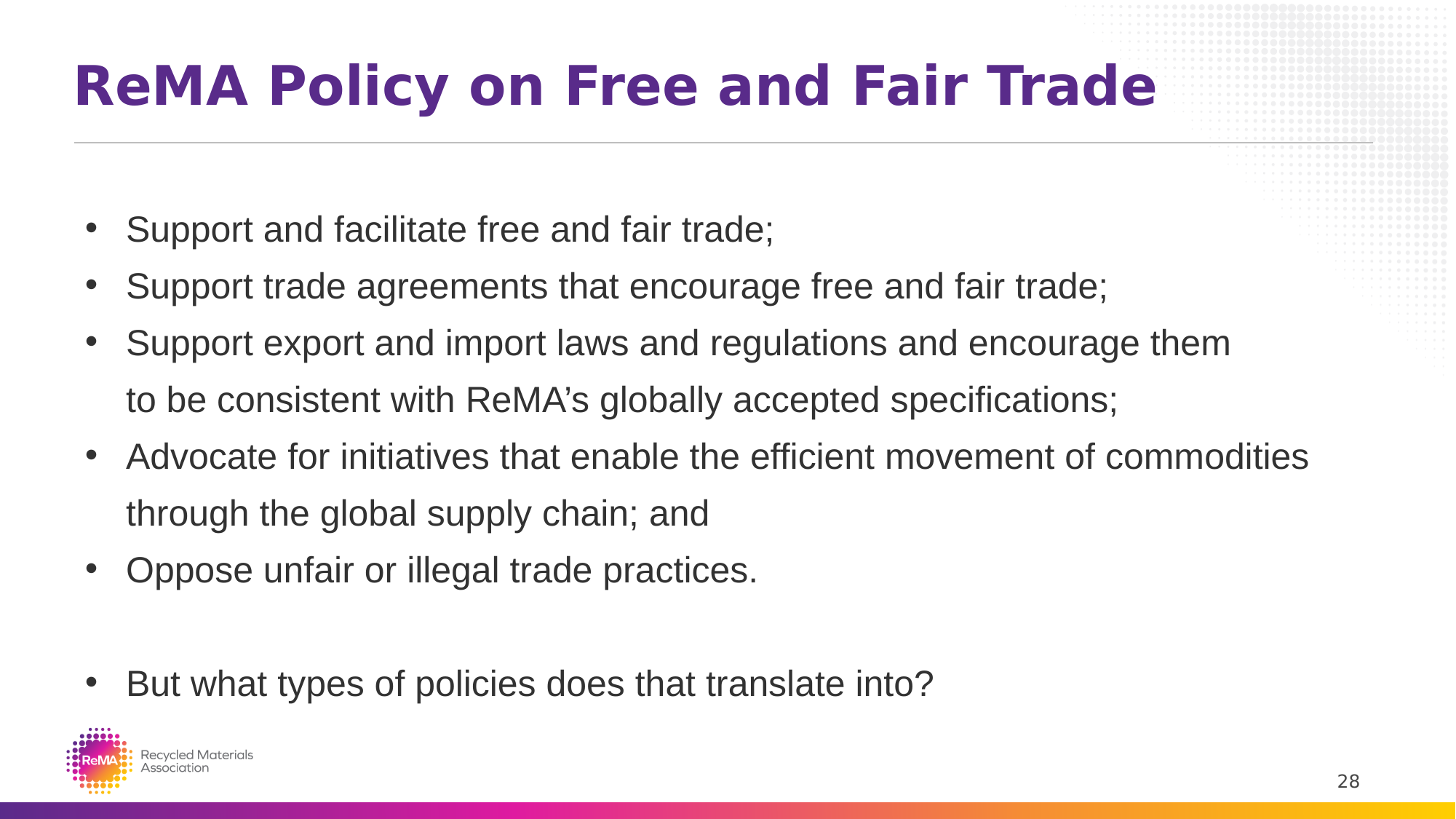

# ReMA Policy on Free and Fair Trade
Support and facilitate free and fair trade;
Support trade agreements that encourage free and fair trade;
Support export and import laws and regulations and encourage them to be consistent with ReMA’s globally accepted specifications;
Advocate for initiatives that enable the efficient movement of commodities through the global supply chain; and
Oppose unfair or illegal trade practices.

But what types of policies does that translate into?
28